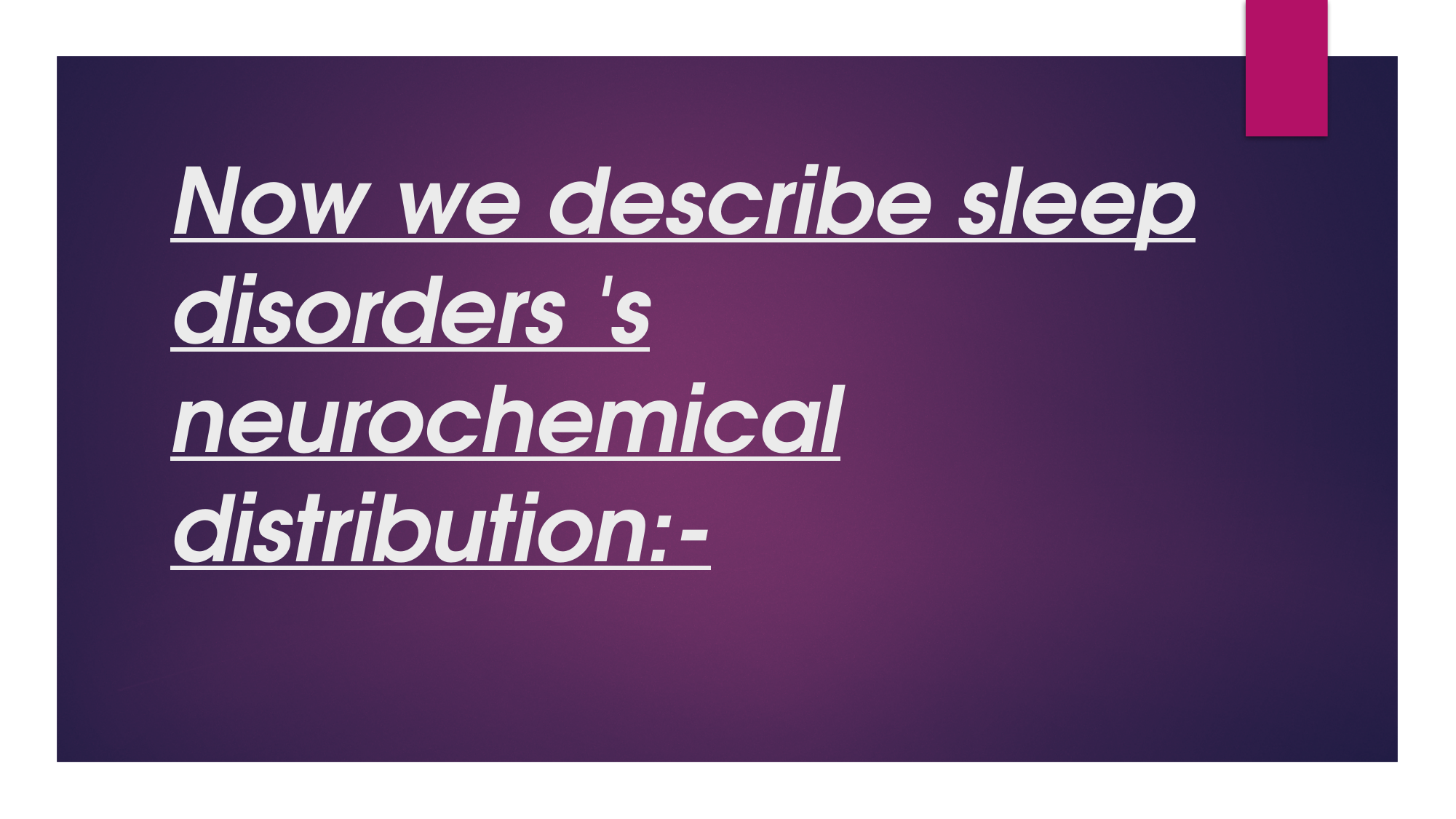

# Now we describe sleep disorders 's neurochemical distribution:-